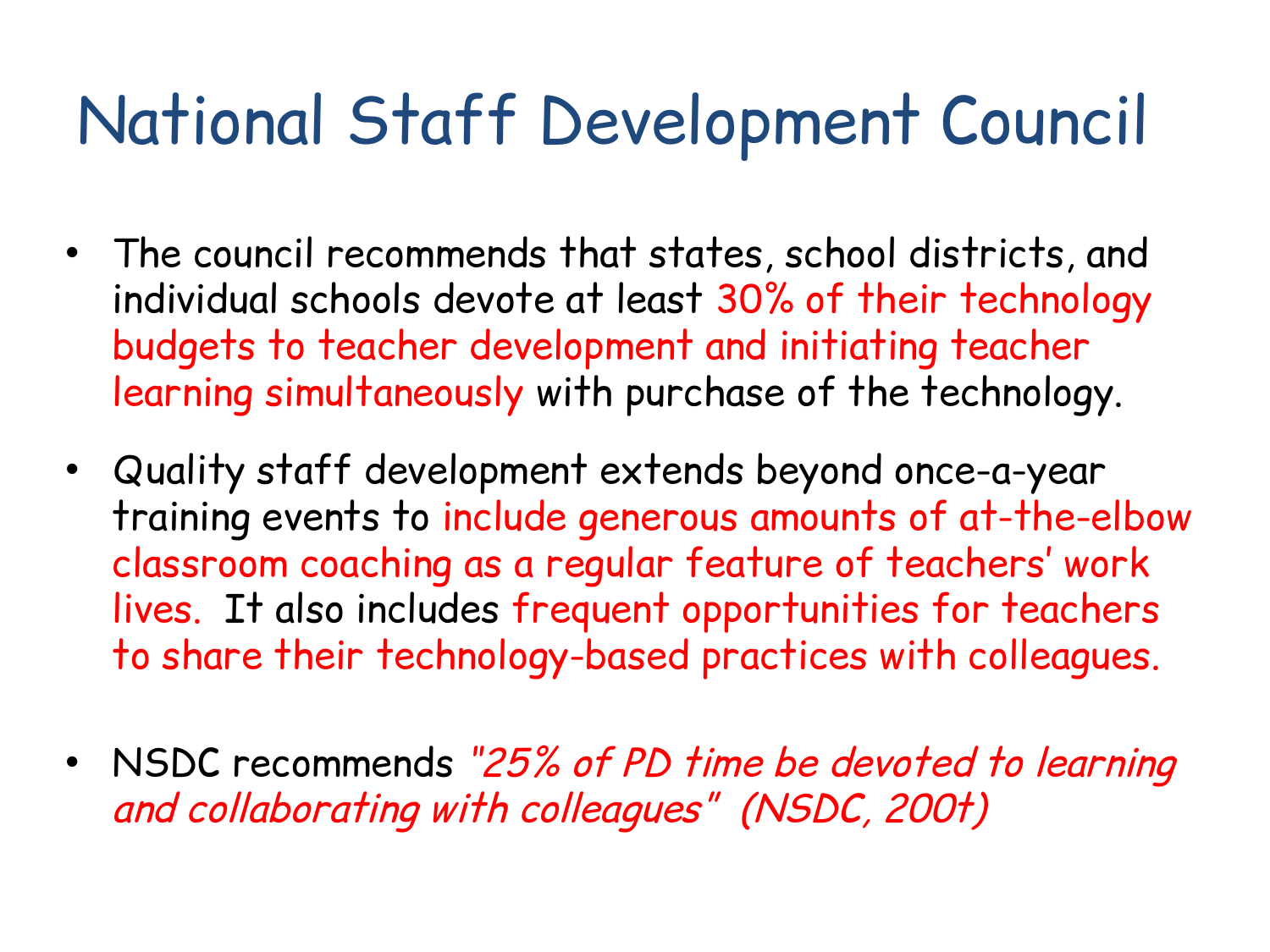

# National Staff Development Council
The council recommends that states, school districts, and individual schools devote at least 30% of their technology budgets to teacher development and initiating teacher learning simultaneously with purchase of the technology.

Quality staff development extends beyond once-a-year training events to include generous amounts of at-the-elbow classroom coaching as a regular feature of teachers’ work lives.  It also includes frequent opportunities for teachers to share their technology-based practices with colleagues.

NSDC recommends “25% of PD time be devoted to learning and collaborating with colleagues”  (NSDC, 200t)